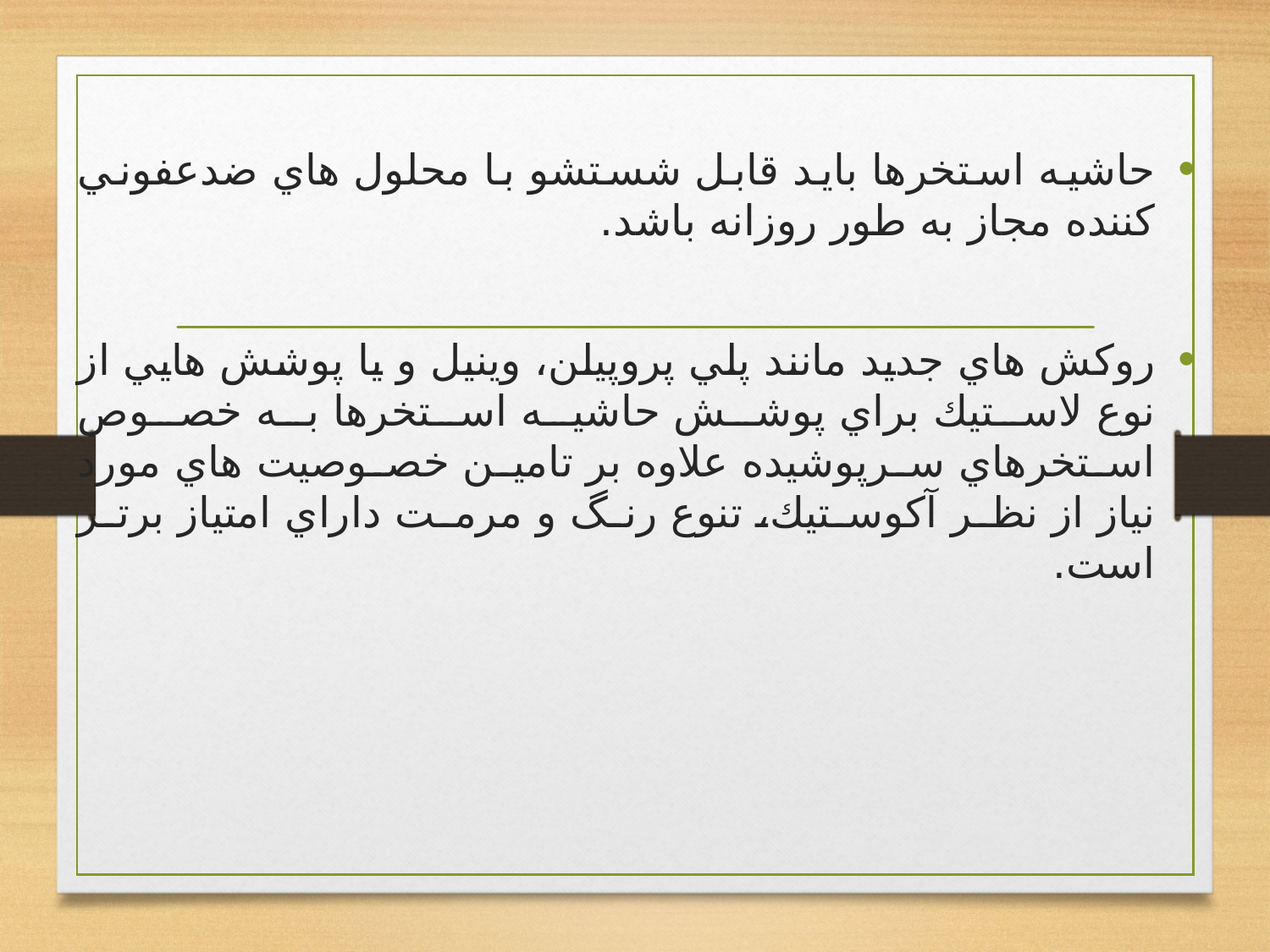

حاشيه استخرها بايد قابل شستشو با محلول هاي ضدعفوني كننده مجاز به طور روزانه باشد.

روكش هاي جديد مانند پلي پروپيلن، وينيل و يا پوشش هايي از نوع لاستيك براي پوشش حاشيه استخرها به خصوص استخرهاي سرپوشيده علاوه بر تامين خصوصيت هاي مورد نياز از نظر آكوستيك، تنوع رنگ و مرمت داراي امتياز برتر است.